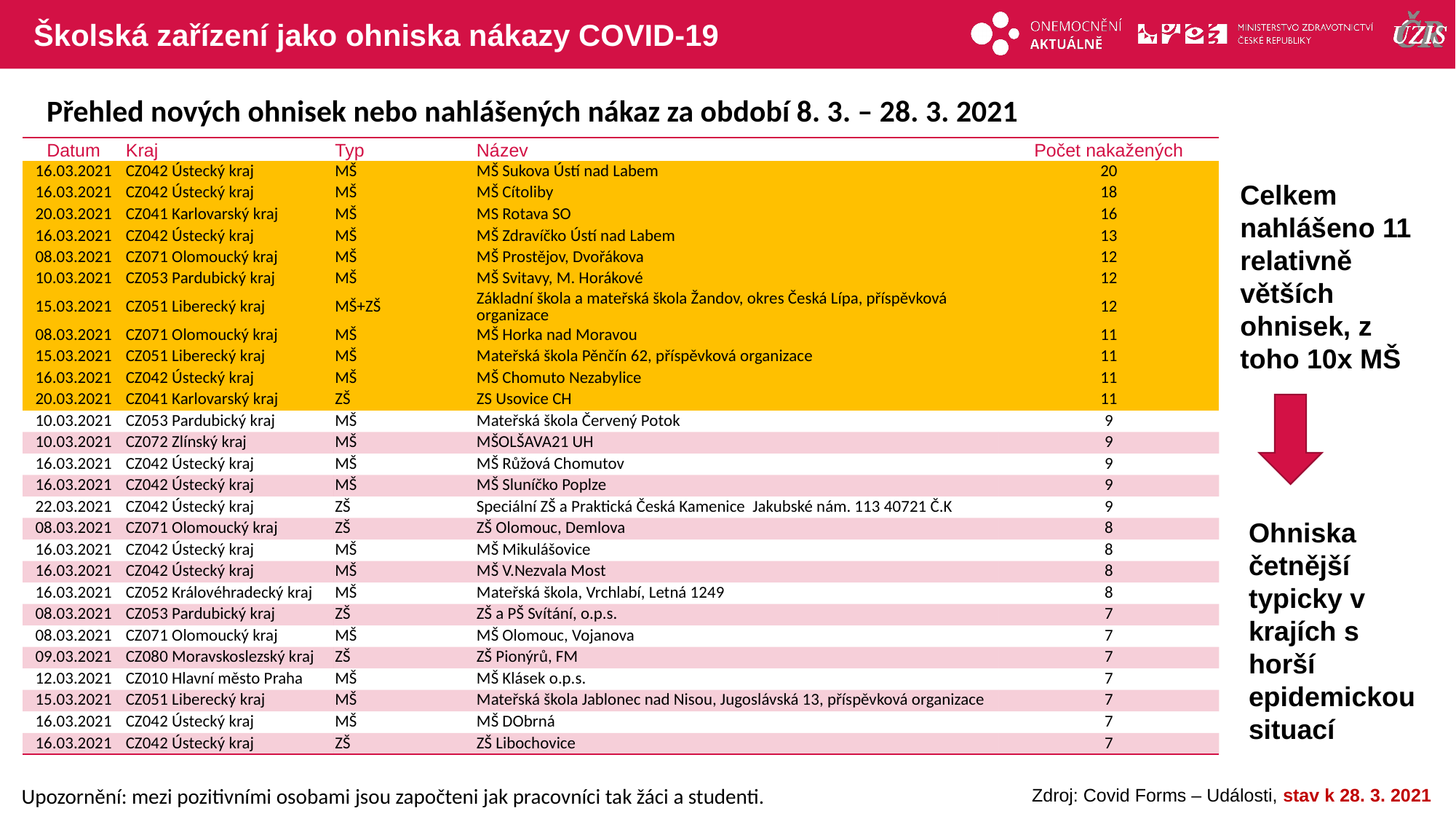

# Školská zařízení jako ohniska nákazy COVID-19
Přehled nových ohnisek nebo nahlášených nákaz za období 8. 3. – 28. 3. 2021
| Datum | Kraj | Typ | Název | Počet nakažených |
| --- | --- | --- | --- | --- |
| 16.03.2021 | CZ042 Ústecký kraj | MŠ | MŠ Sukova Ústí nad Labem | 20 |
| 16.03.2021 | CZ042 Ústecký kraj | MŠ | MŠ Cítoliby | 18 |
| 20.03.2021 | CZ041 Karlovarský kraj | MŠ | MS Rotava SO | 16 |
| 16.03.2021 | CZ042 Ústecký kraj | MŠ | MŠ Zdravíčko Ústí nad Labem | 13 |
| 08.03.2021 | CZ071 Olomoucký kraj | MŠ | MŠ Prostějov, Dvořákova | 12 |
| 10.03.2021 | CZ053 Pardubický kraj | MŠ | MŠ Svitavy, M. Horákové | 12 |
| 15.03.2021 | CZ051 Liberecký kraj | MŠ+ZŠ | Základní škola a mateřská škola Žandov, okres Česká Lípa, příspěvková organizace | 12 |
| 08.03.2021 | CZ071 Olomoucký kraj | MŠ | MŠ Horka nad Moravou | 11 |
| 15.03.2021 | CZ051 Liberecký kraj | MŠ | Mateřská škola Pěnčín 62, příspěvková organizace | 11 |
| 16.03.2021 | CZ042 Ústecký kraj | MŠ | MŠ Chomuto Nezabylice | 11 |
| 20.03.2021 | CZ041 Karlovarský kraj | ZŠ | ZS Usovice CH | 11 |
| 10.03.2021 | CZ053 Pardubický kraj | MŠ | Mateřská škola Červený Potok | 9 |
| 10.03.2021 | CZ072 Zlínský kraj | MŠ | MŠOLŠAVA21 UH | 9 |
| 16.03.2021 | CZ042 Ústecký kraj | MŠ | MŠ Růžová Chomutov | 9 |
| 16.03.2021 | CZ042 Ústecký kraj | MŠ | MŠ Sluníčko Poplze | 9 |
| 22.03.2021 | CZ042 Ústecký kraj | ZŠ | Speciální ZŠ a Praktická Česká Kamenice Jakubské nám. 113 40721 Č.K | 9 |
| 08.03.2021 | CZ071 Olomoucký kraj | ZŠ | ZŠ Olomouc, Demlova | 8 |
| 16.03.2021 | CZ042 Ústecký kraj | MŠ | MŠ Mikulášovice | 8 |
| 16.03.2021 | CZ042 Ústecký kraj | MŠ | MŠ V.Nezvala Most | 8 |
| 16.03.2021 | CZ052 Královéhradecký kraj | MŠ | Mateřská škola, Vrchlabí, Letná 1249 | 8 |
| 08.03.2021 | CZ053 Pardubický kraj | ZŠ | ZŠ a PŠ Svítání, o.p.s. | 7 |
| 08.03.2021 | CZ071 Olomoucký kraj | MŠ | MŠ Olomouc, Vojanova | 7 |
| 09.03.2021 | CZ080 Moravskoslezský kraj | ZŠ | ZŠ Pionýrů, FM | 7 |
| 12.03.2021 | CZ010 Hlavní město Praha | MŠ | MŠ Klásek o.p.s. | 7 |
| 15.03.2021 | CZ051 Liberecký kraj | MŠ | Mateřská škola Jablonec nad Nisou, Jugoslávská 13, příspěvková organizace | 7 |
| 16.03.2021 | CZ042 Ústecký kraj | MŠ | MŠ DObrná | 7 |
| 16.03.2021 | CZ042 Ústecký kraj | ZŠ | ZŠ Libochovice | 7 |
Celkem nahlášeno 11 relativně větších ohnisek, z toho 10x MŠ

Ohniska četnější typicky v krajích s horší epidemickou situací
Upozornění: mezi pozitivními osobami jsou započteni jak pracovníci tak žáci a studenti.
Zdroj: Covid Forms – Události, stav k 28. 3. 2021